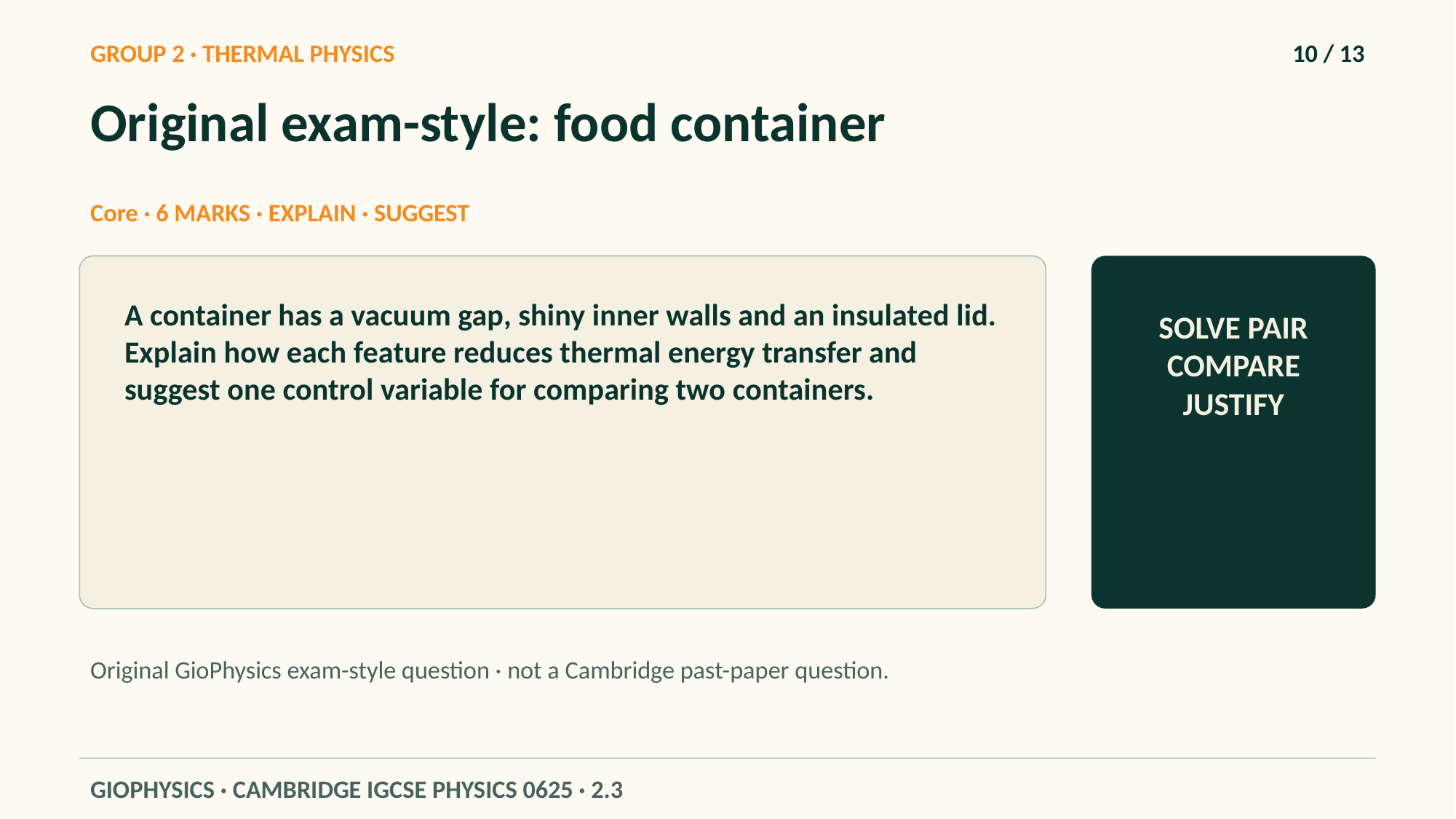

GROUP 2 · THERMAL PHYSICS
10 / 13
Original exam-style: food container
Core · 6 MARKS · EXPLAIN · SUGGEST

A container has a vacuum gap, shiny inner walls and an insulated lid. Explain how each feature reduces thermal energy transfer and suggest one control variable for comparing two containers.
SOLVE PAIR COMPARE JUSTIFY
Original GioPhysics exam-style question · not a Cambridge past-paper question.

GIOPHYSICS · CAMBRIDGE IGCSE PHYSICS 0625 · 2.3